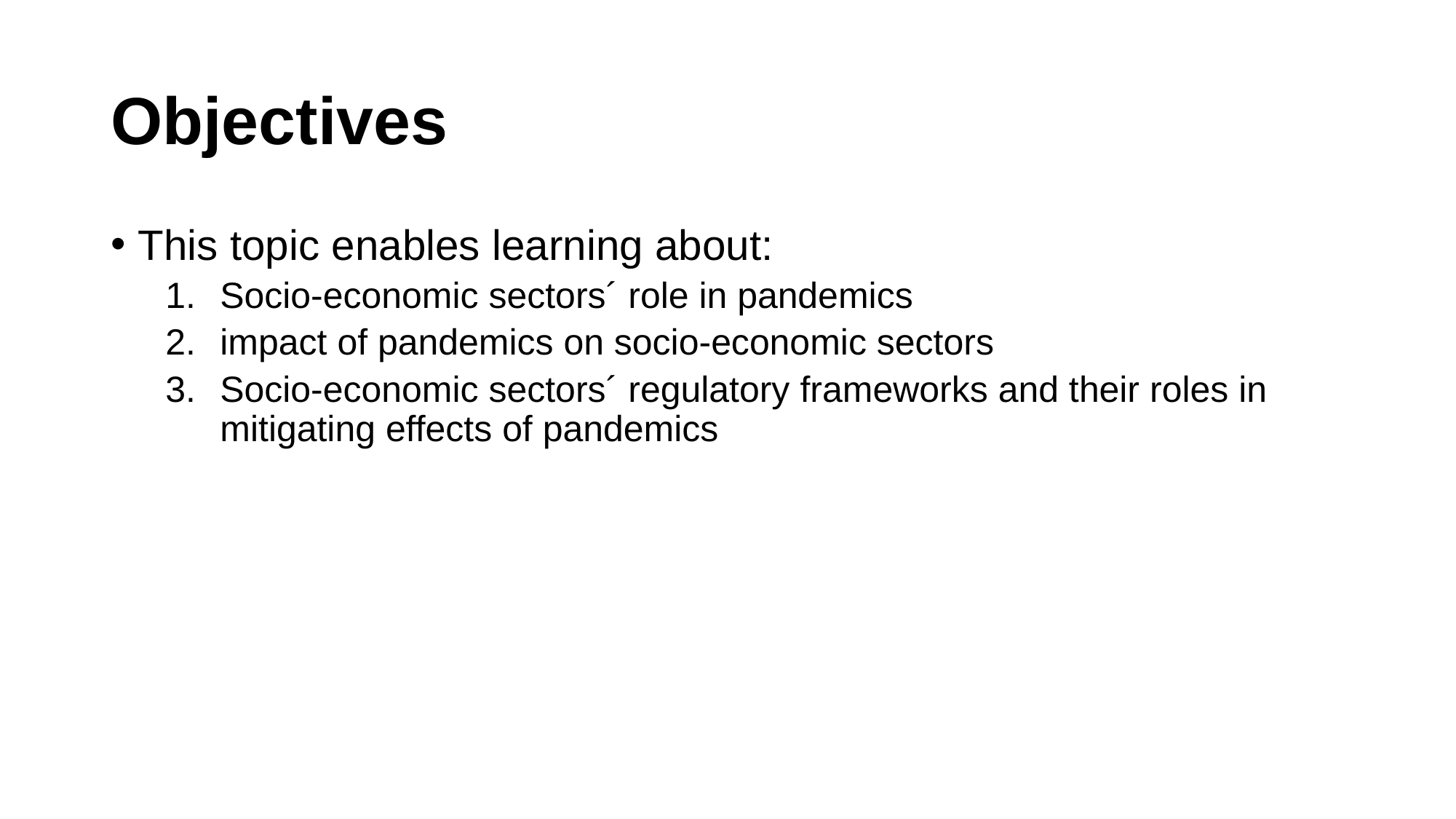

# Objectives
This topic enables learning about:
Socio-economic sectors´ role in pandemics
impact of pandemics on socio-economic sectors
Socio-economic sectors´ regulatory frameworks and their roles in mitigating effects of pandemics